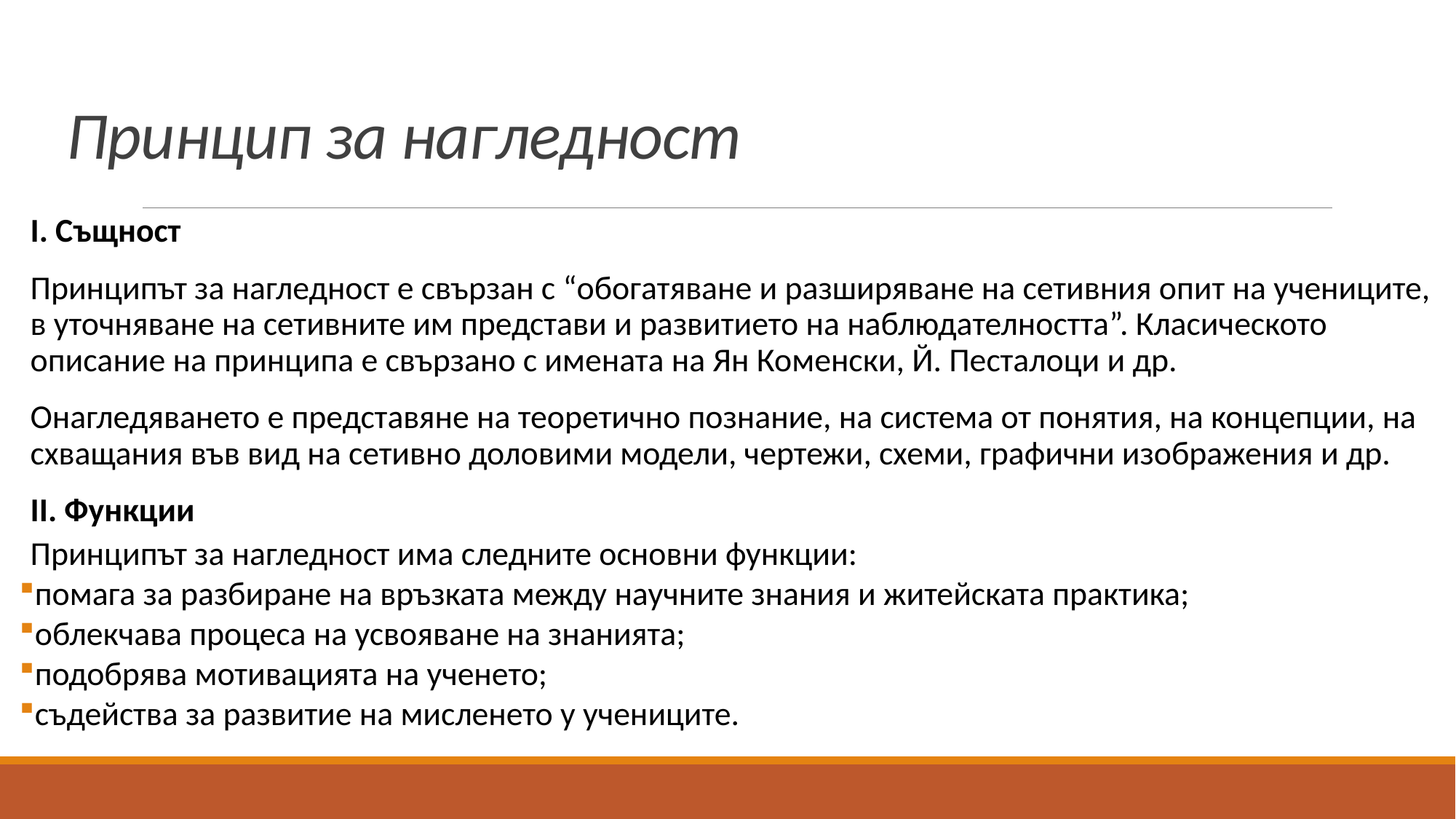

# Принцип за нагледност
I. Същност
Принципът за нагледност е свързан с “обогатяване и разширяване на сетивния опит на учениците, в уточняване на сетивните им представи и развитието на наблюдателността”. Класическото описание на принципа е свързано с имената на Ян Комeнски, Й. Песталоци и др.
Онагледяването е представяне на теорeтично познание, на система от понятия, на концепции, на схващания във вид на сетивно доловими модели, чертежи, схеми, графични изображения и др.
II. Функции
Принципът за нагледност има следните основни функции:
помага за разбиране на връзката между научните знания и житейската практика;
облекчава процеса на усвояване на знанията;
подобрява мотивацията на ученето;
съдейства за развитие на мисленето у учениците.